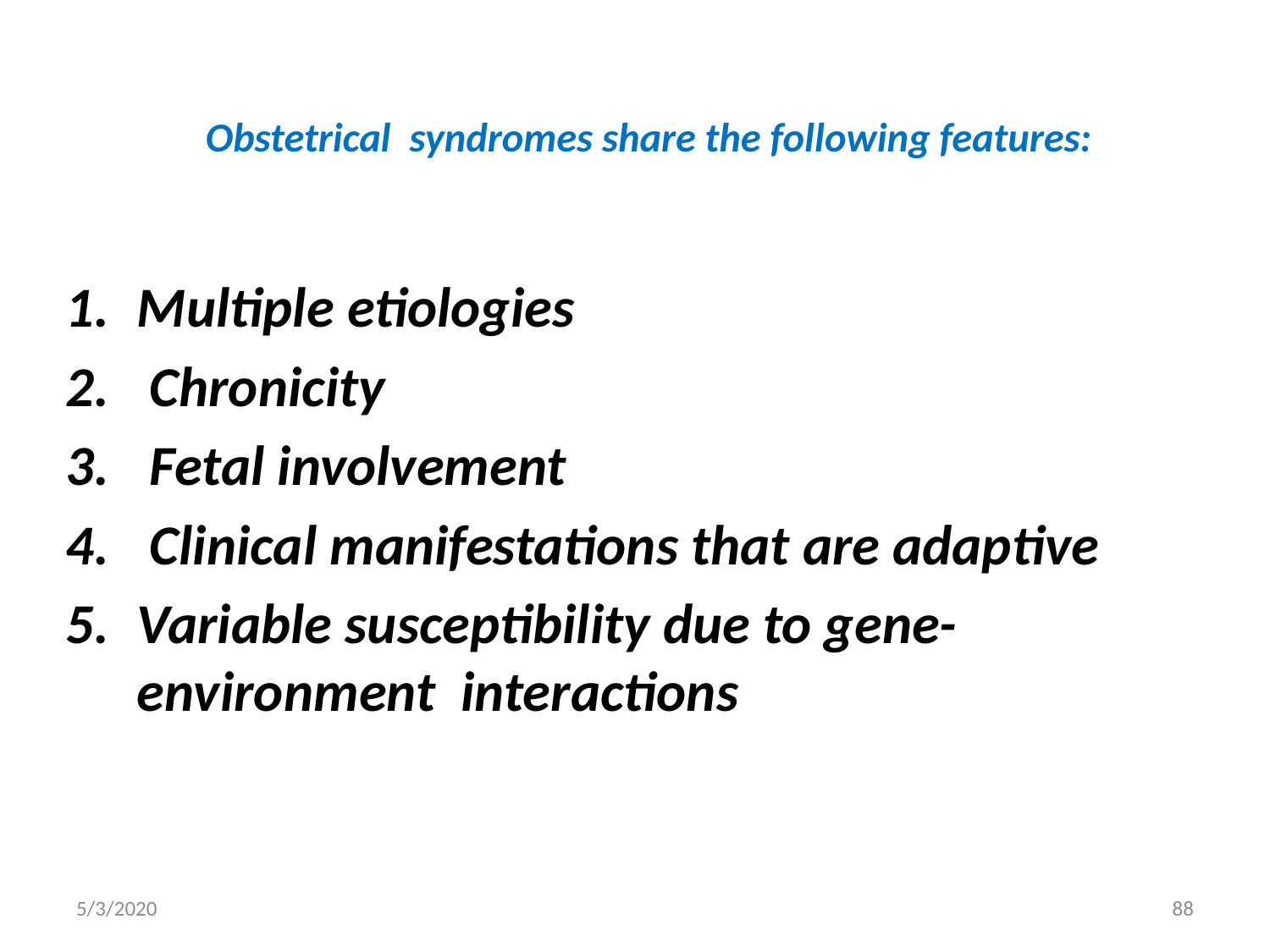

# Obstetrical  syndromes share the following features:
Multiple etiologies
 Chronicity
 Fetal involvement
 Clinical manifestations that are adaptive
Variable susceptibility due to gene-environment  interactions
5/3/2020
88